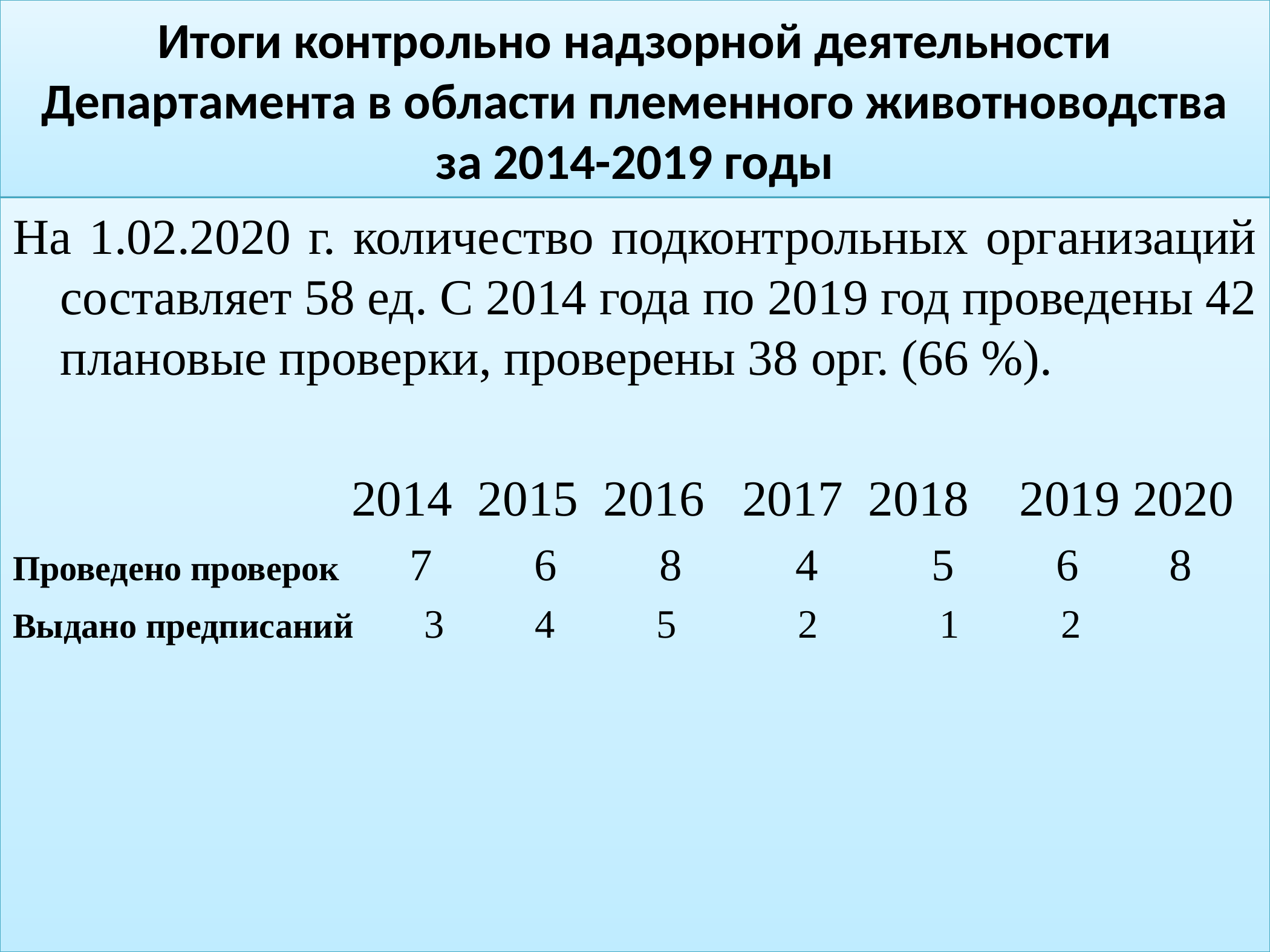

# Итоги контрольно надзорной деятельности Департамента в области племенного животноводства за 2014-2019 годы
На 1.02.2020 г. количество подконтрольных организаций составляет 58 ед. С 2014 года по 2019 год проведены 42 плановые проверки, проверены 38 орг. (66 %).

                           2014  2015  2016   2017  2018    2019 2020
Проведено проверок        7         6         8          4          5         6        8
Выдано предписаний        3         4          5            2            1          2